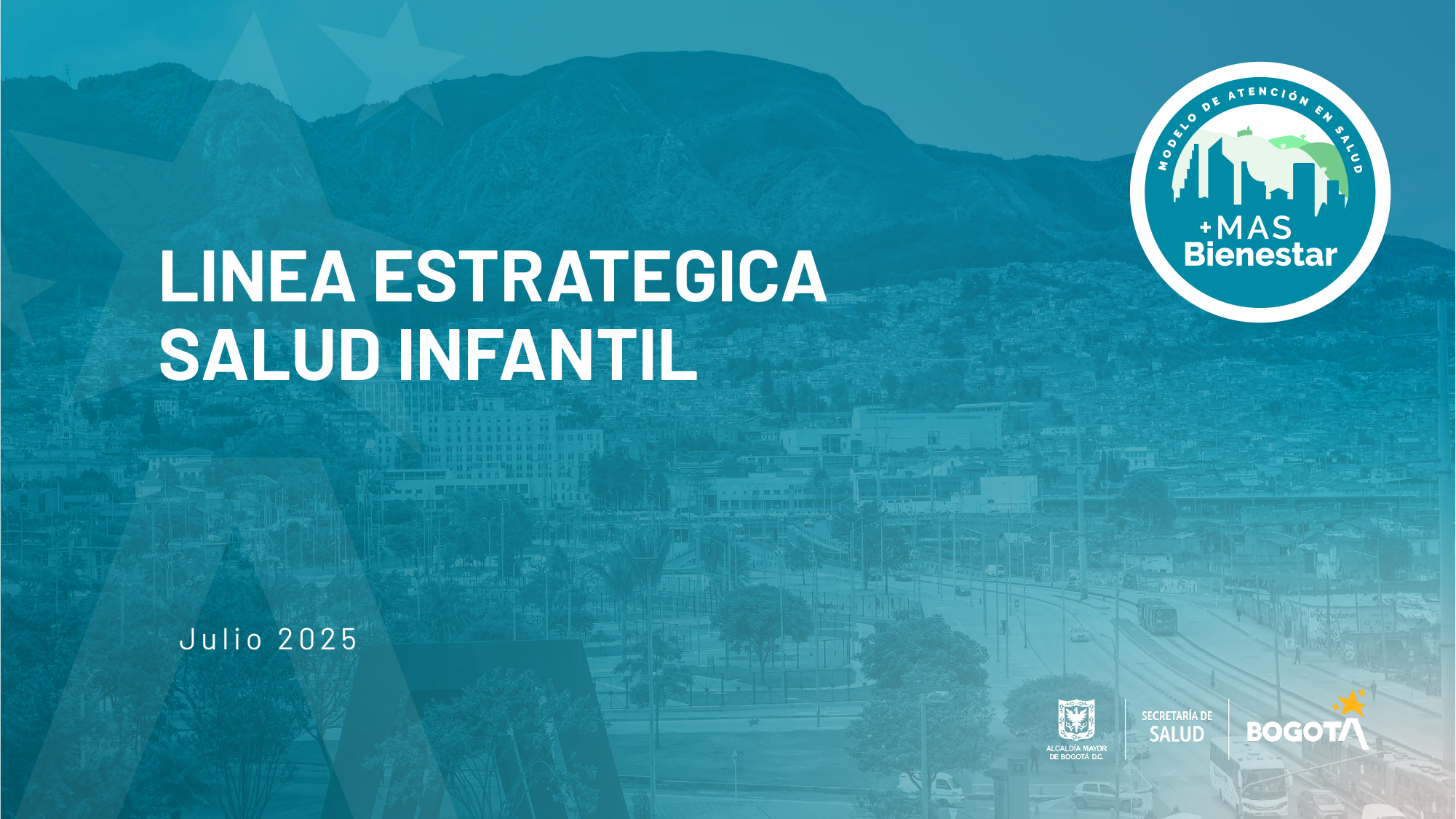

# LINEA ESTRATEGICA SALUD INFANTIL
Julio 2025